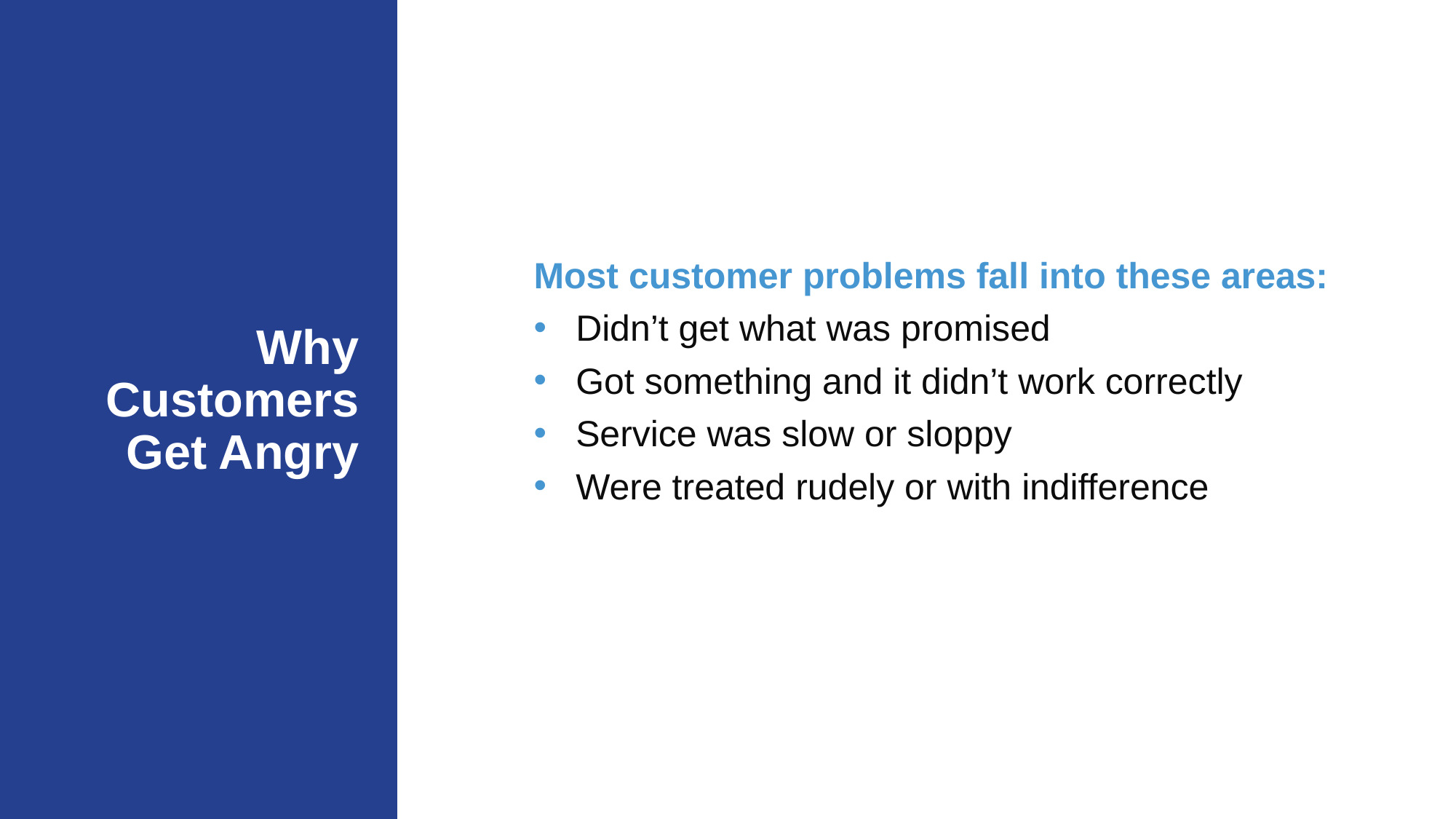

Most customer problems fall into these areas:
Didn’t get what was promised
Got something and it didn’t work correctly
Service was slow or sloppy
Were treated rudely or with indifference

# Why Customers Get Angry